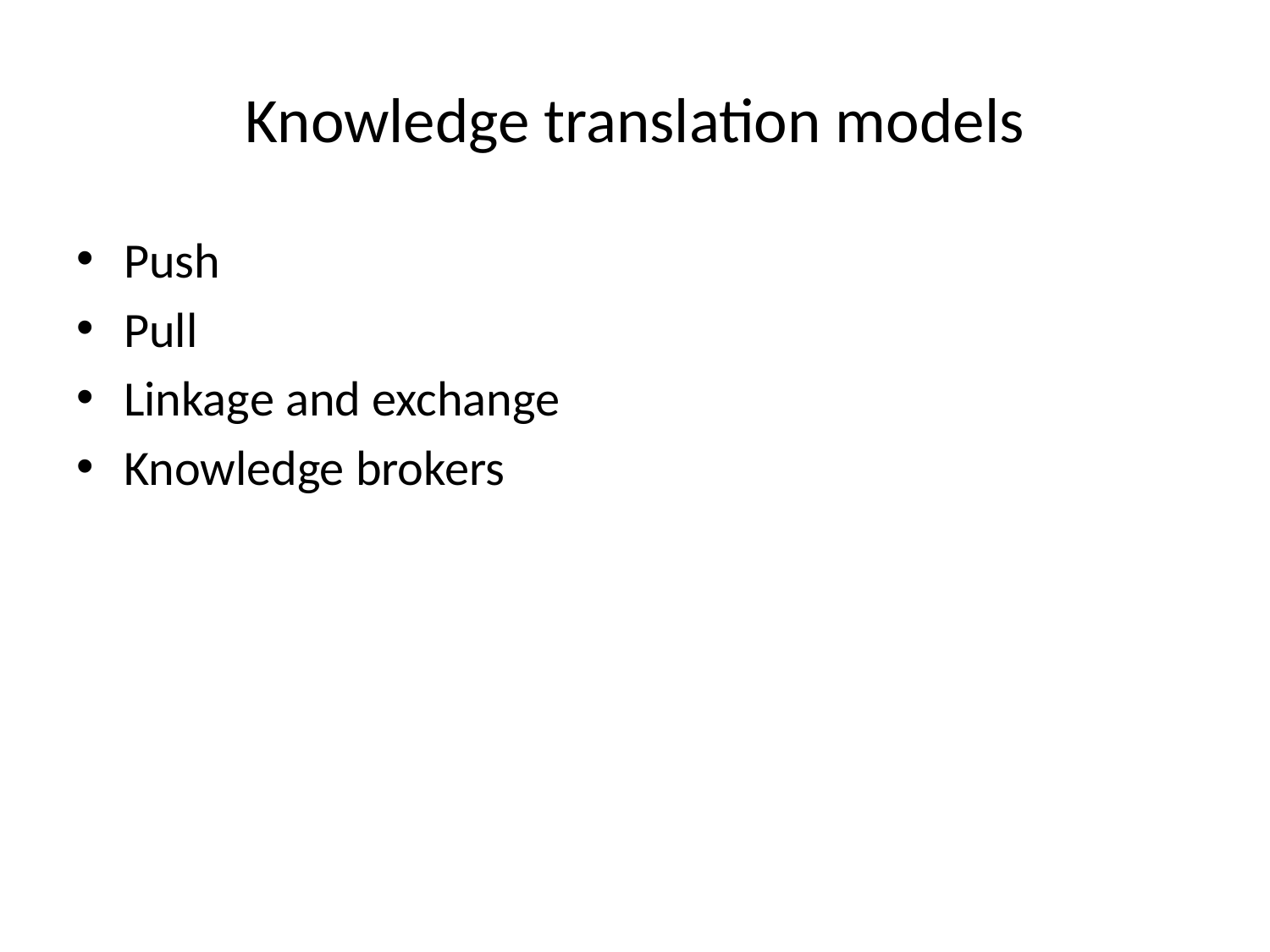

# Knowledge translation models
Push
Pull
Linkage and exchange
Knowledge brokers